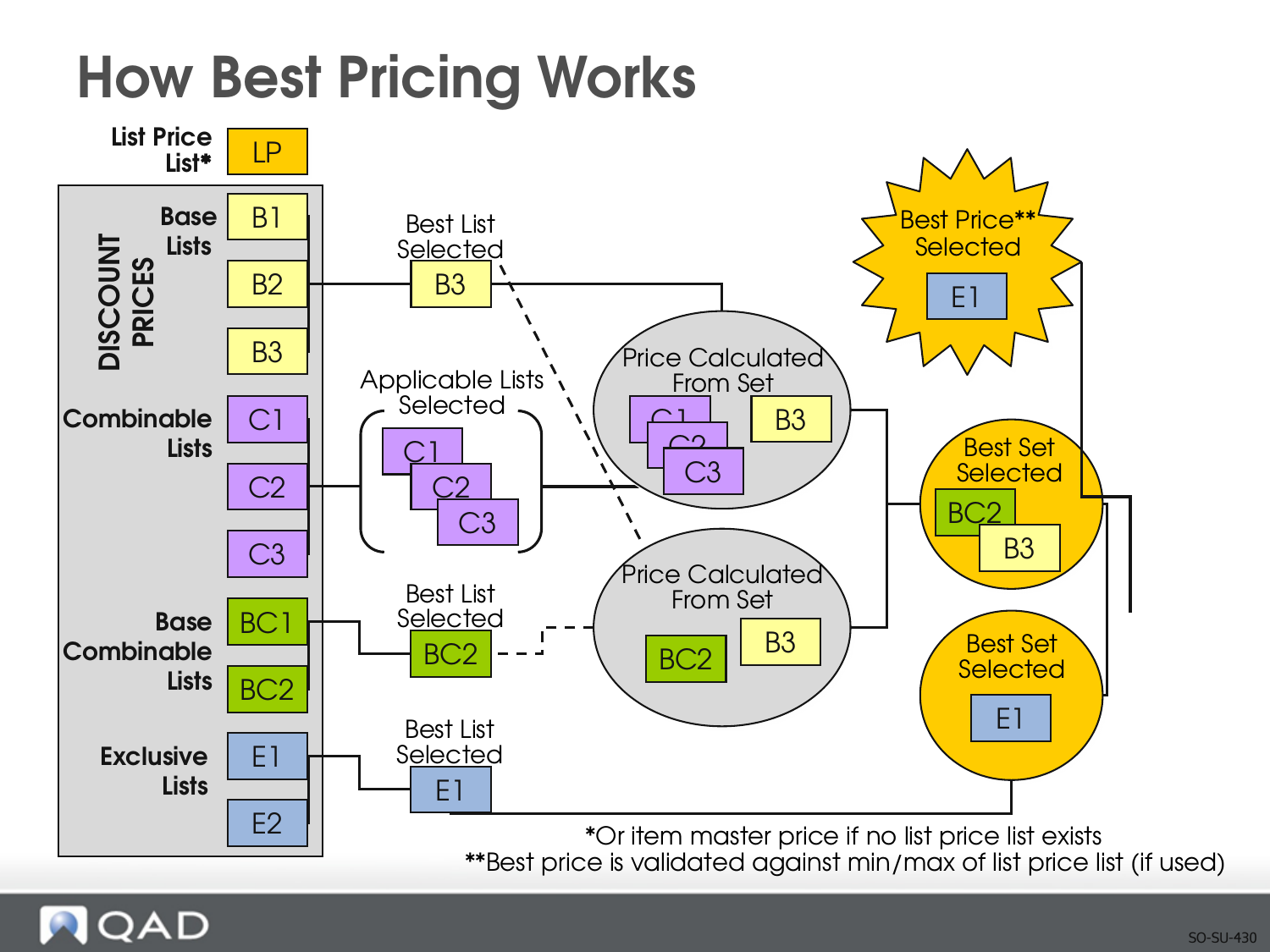

# How Best Pricing Works
LP
List Price List*

B1
Base
Lists
Best Price**
Selected
Best List Selected
B2
B3
DISCOUNT
PRICES

E1

B3
Price Calculated
From Set
Applicable Lists
Selected
B3
C1
C2
C3
C1
Combinable
Lists

C1
Best Set
Selected
C2
C2
BC2
B3
C3

C3
Price Calculated
From Set
Best List Selected

BC1
Base
Combinable
Lists

B3
BC2
Best Set
Selected
BC2
BC2
E1
Best List Selected
E1
Exclusive
Lists
E1
E2
*Or item master price if no list price list exists
**Best price is validated against min/max of list price list (if used)
SO-SU-430